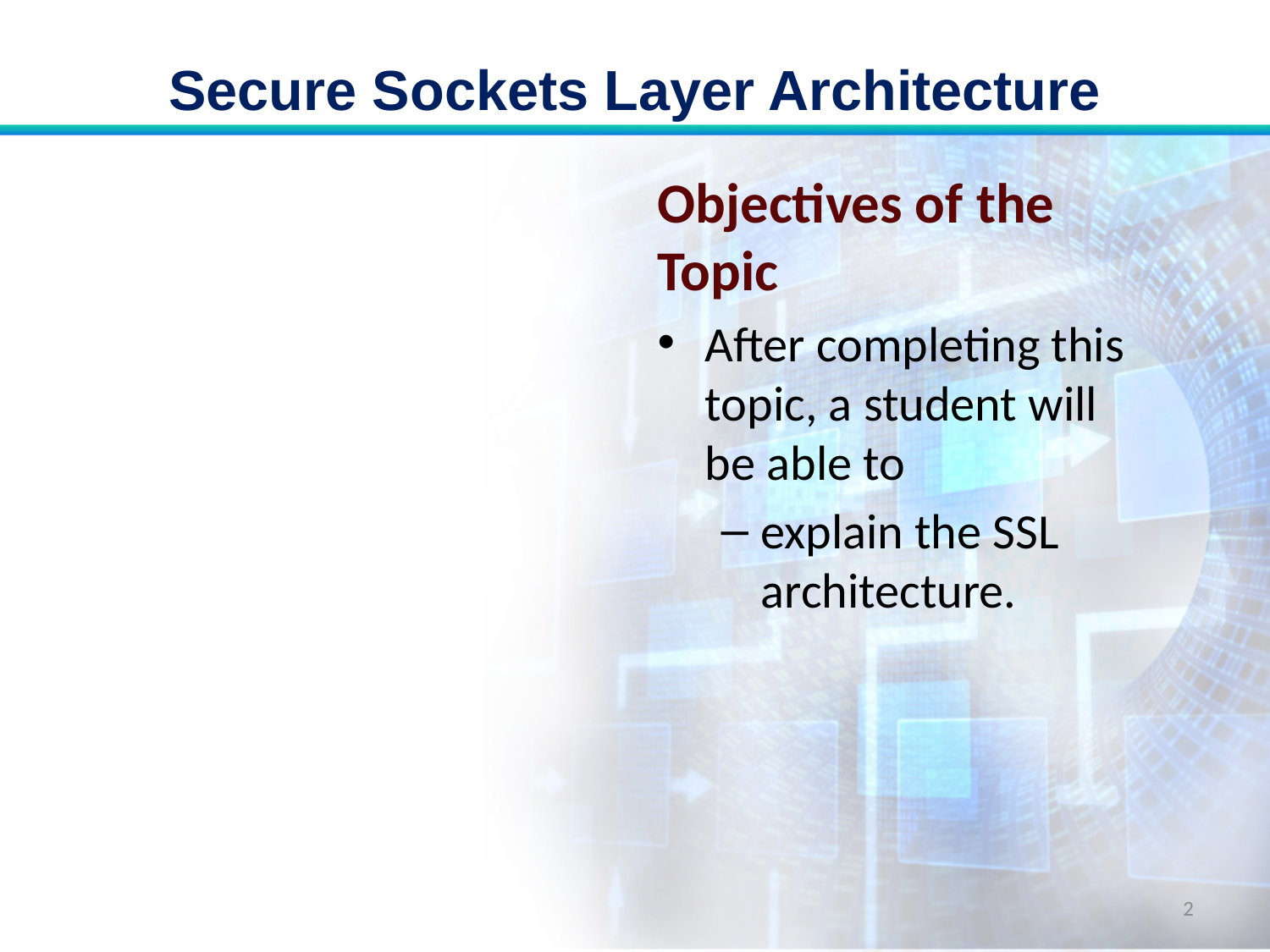

# Secure Sockets Layer Architecture
Objectives of the Topic
After completing this topic, a student will be able to
explain the SSL architecture.
2